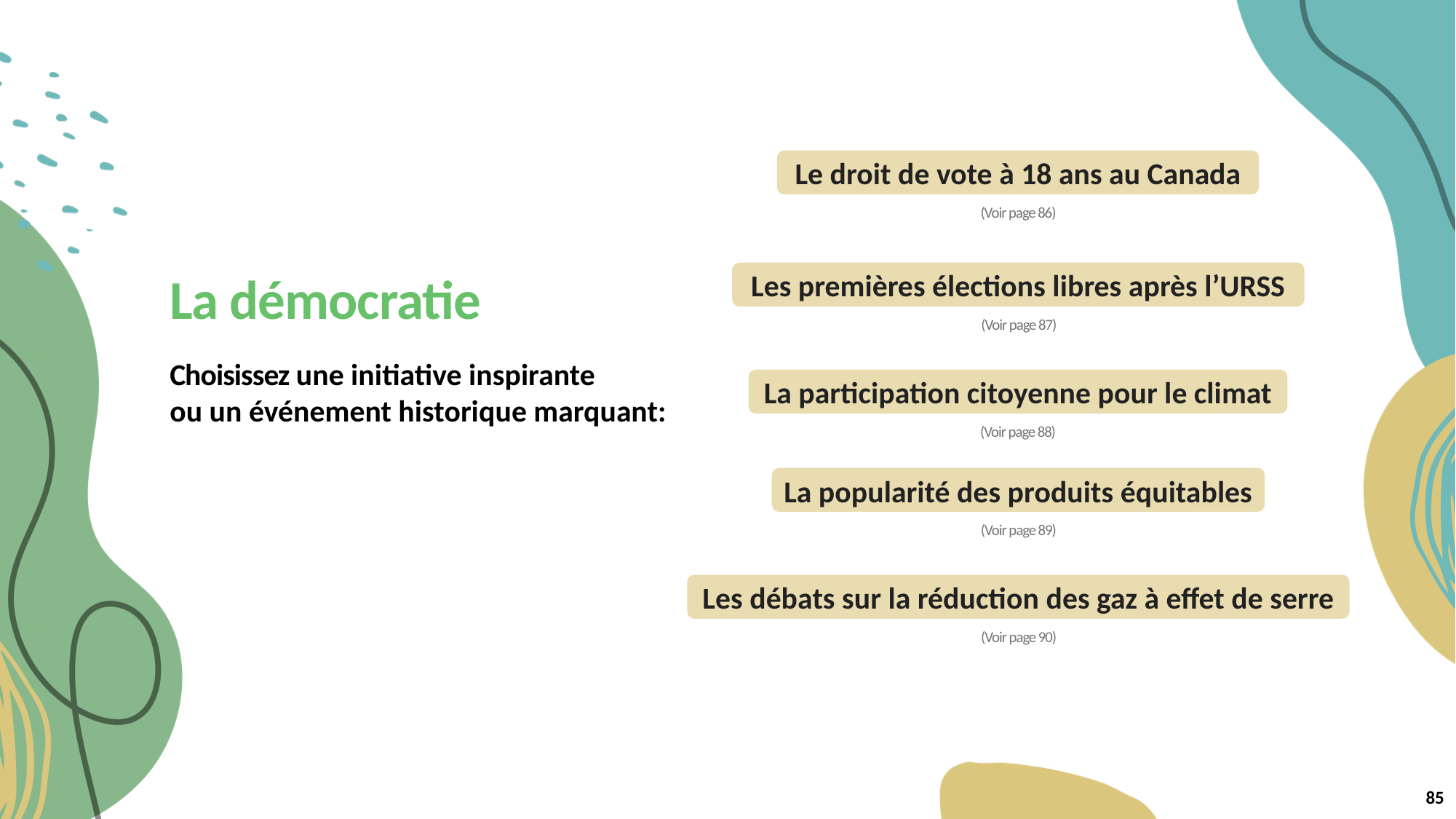

Le droit de vote à 18 ans au Canada

(Voir page 86)
La démocratie
Les premières élections libres après l’URSS

(Voir page 87)
Choisissez une initiative inspirante
ou un événement historique marquant:
La participation citoyenne pour le climat

(Voir page 88)
La popularité des produits équitables

(Voir page 89)
Les débats sur la réduction des gaz à effet de serre

(Voir page 90)
85